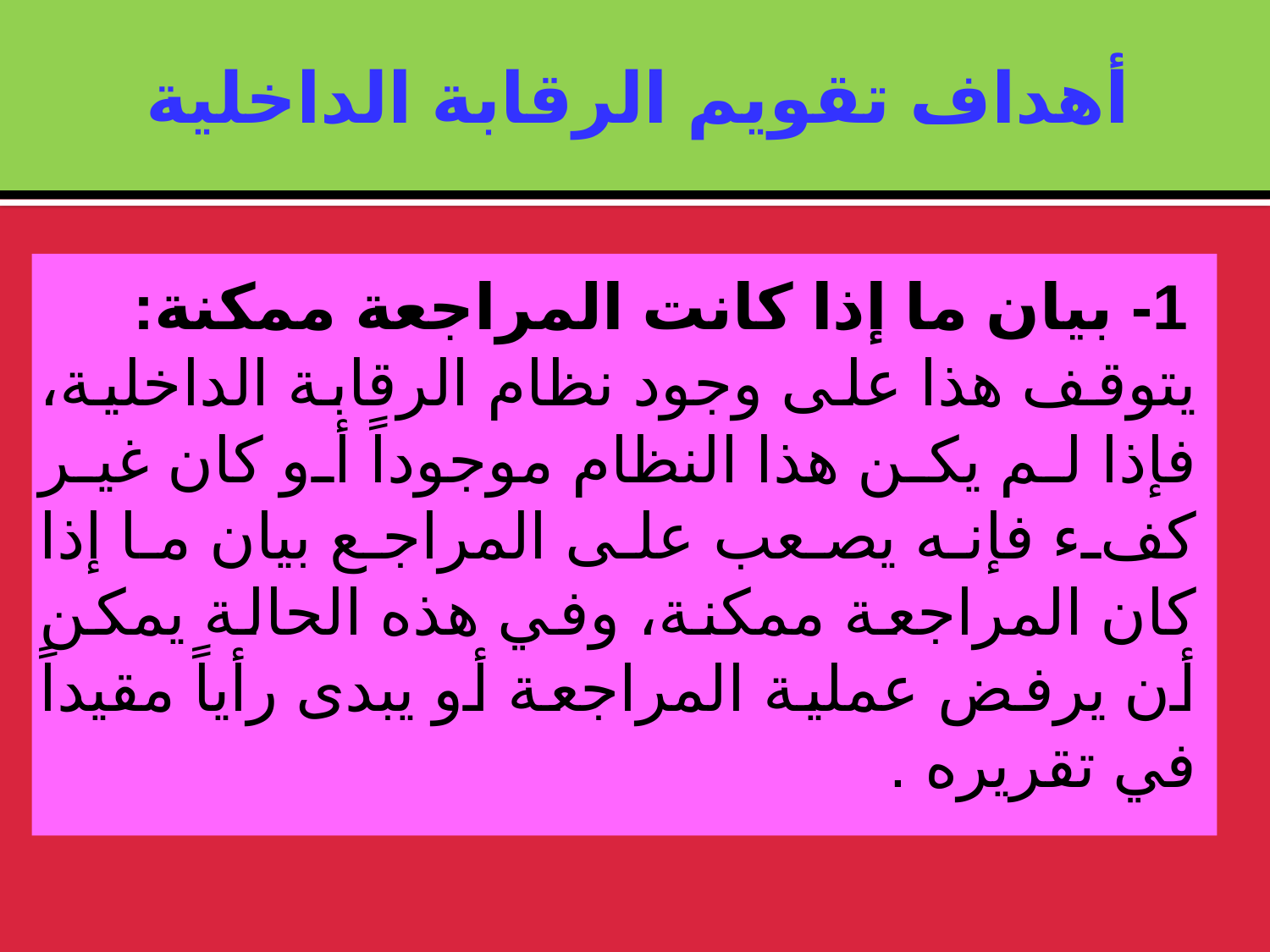

# أهداف تقويم الرقابة الداخلية
	1- بيان ما إذا كانت المراجعة ممكنة:
	يتوقف هذا على وجود نظام الرقابة الداخلية، فإذا لم يكن هذا النظام موجوداً أو كان غير كفء فإنه يصعب على المراجع بيان ما إذا كان المراجعة ممكنة، وفي هذه الحالة يمكن أن يرفض عملية المراجعة أو يبدى رأياً مقيداً في تقريره .